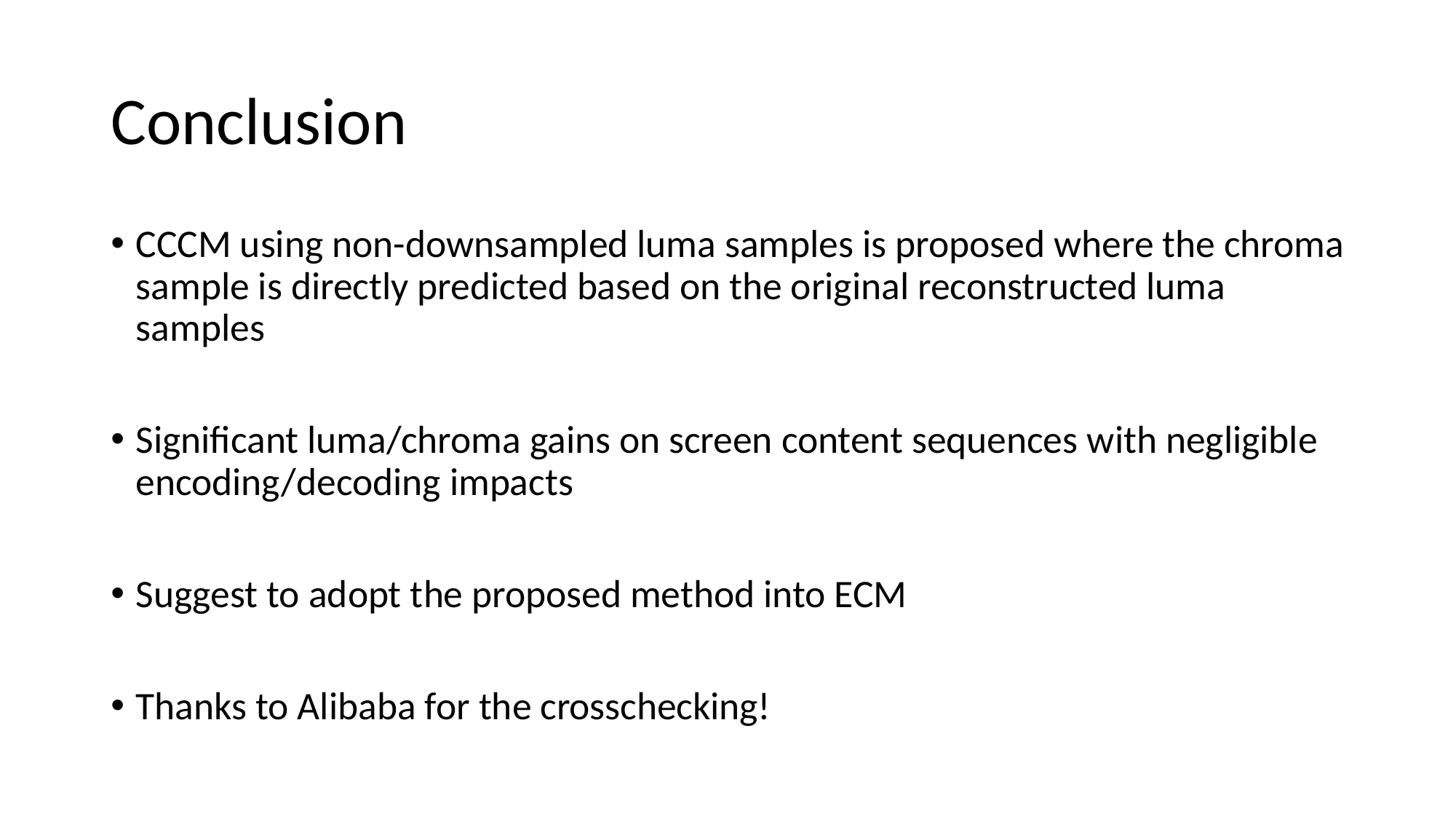

# Conclusion
CCCM using non-downsampled luma samples is proposed where the chroma sample is directly predicted based on the original reconstructed luma samples

Significant luma/chroma gains on screen content sequences with negligible encoding/decoding impacts

Suggest to adopt the proposed method into ECM

Thanks to Alibaba for the crosschecking!